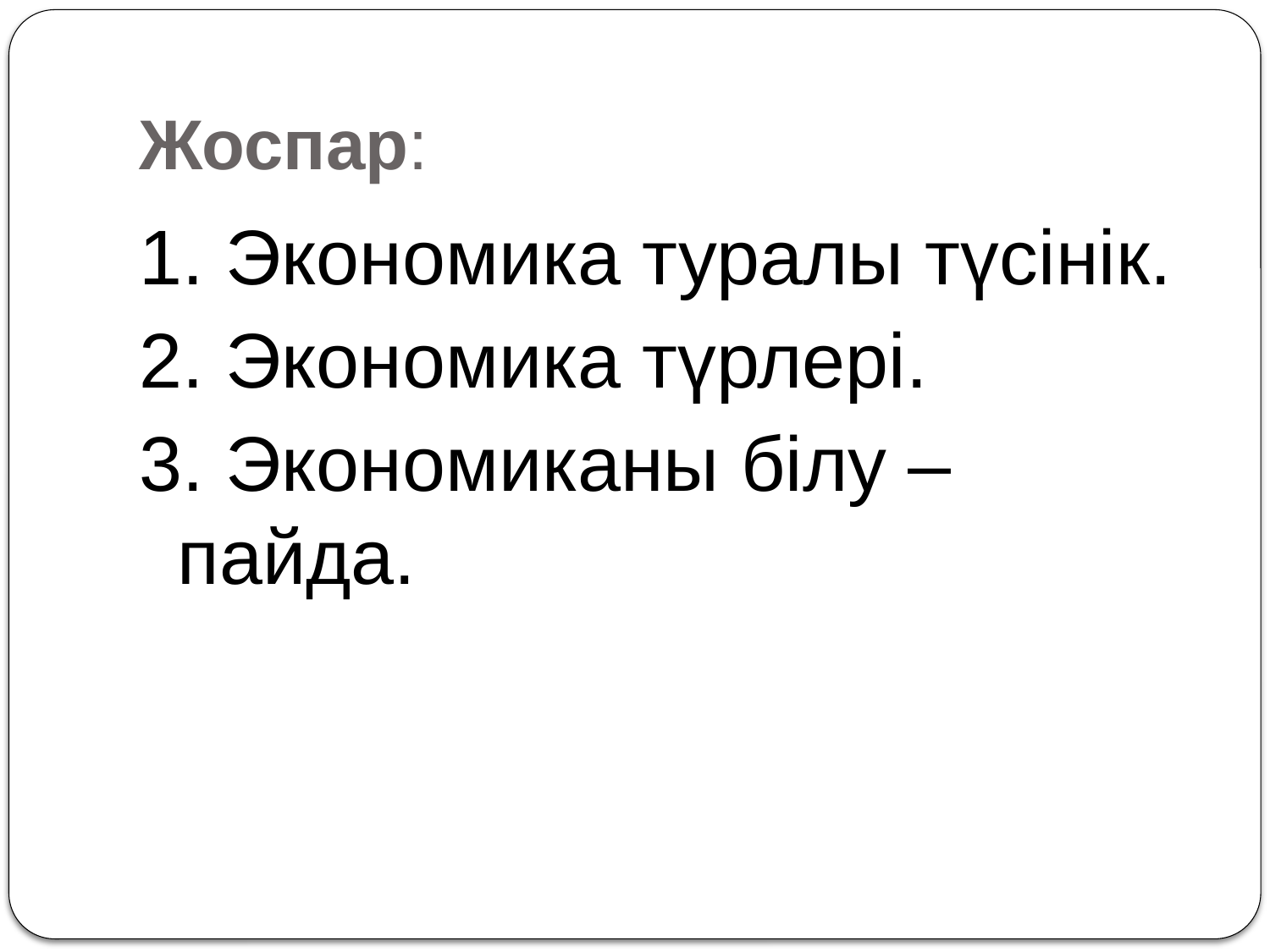

# Жоспар:
1. Экономика туралы түсінік.
2. Экономика түрлері.
3. Экономиканы білу – пайда.